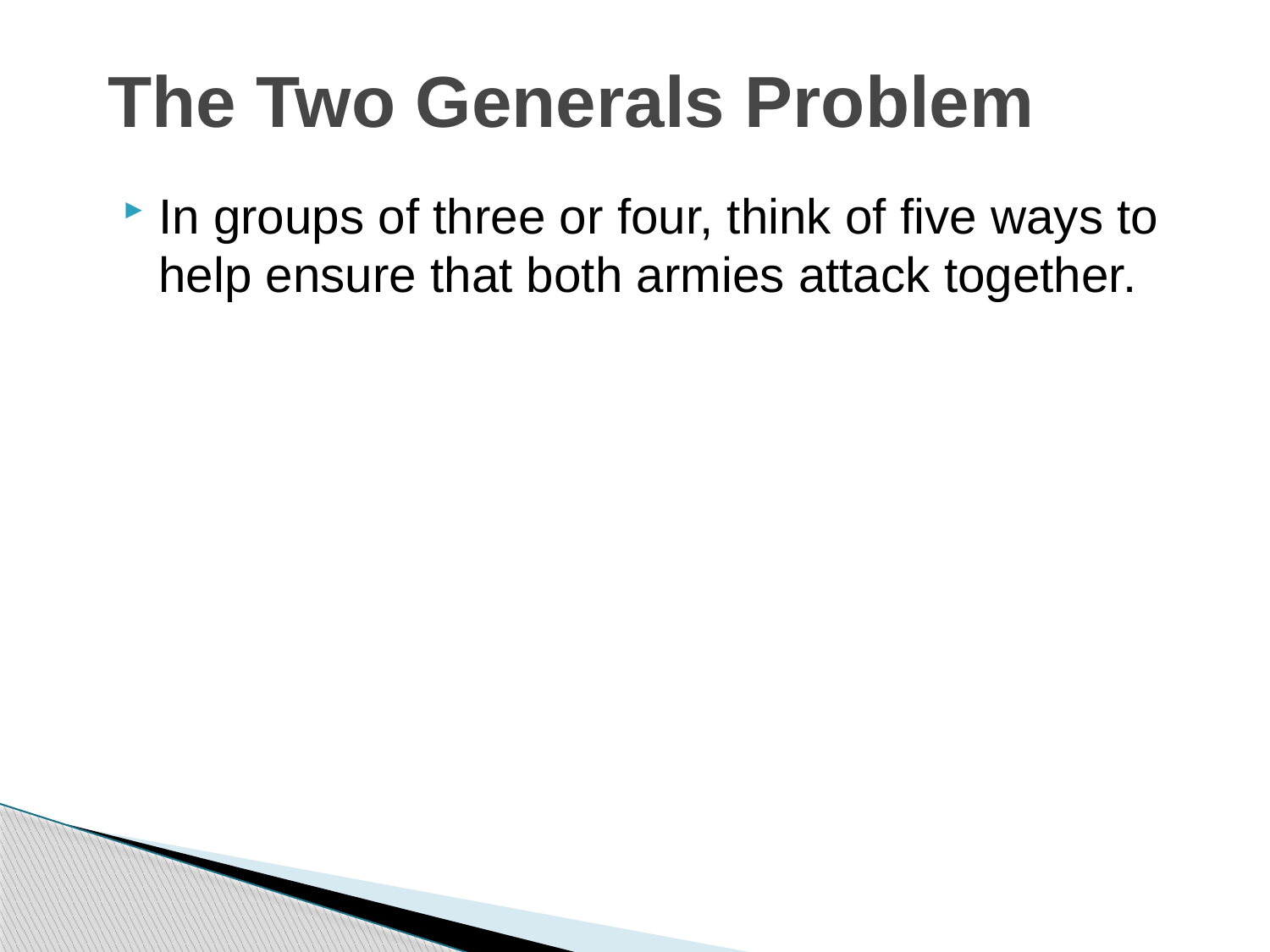

# The Two Generals Problem
In groups of three or four, think of five ways to help ensure that both armies attack together.